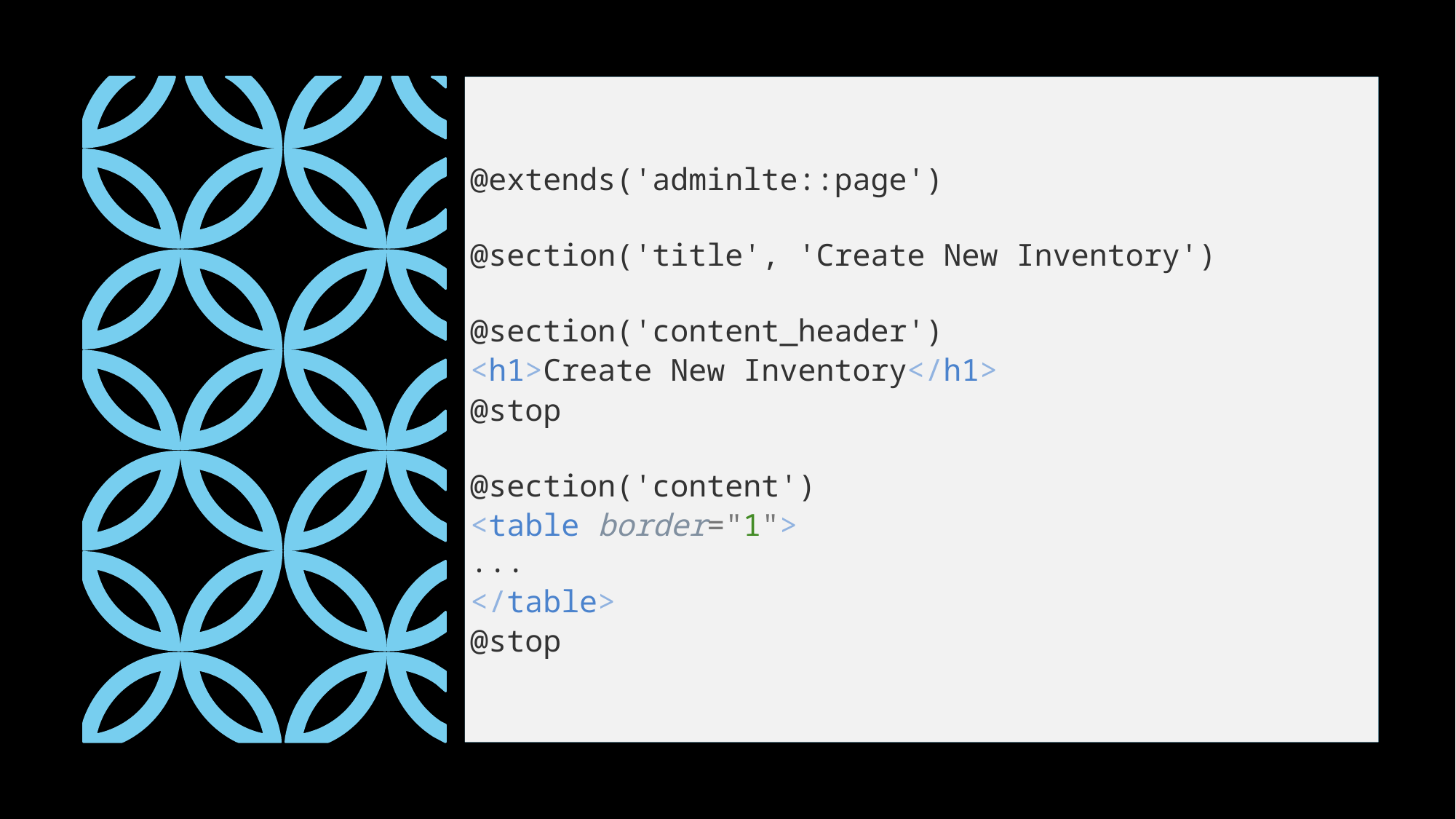

@extends('adminlte::page')
@section('title', 'Create New Inventory')
@section('content_header')
<h1>Create New Inventory</h1>
@stop
@section('content')
<table border="1">
...
</table>
@stop